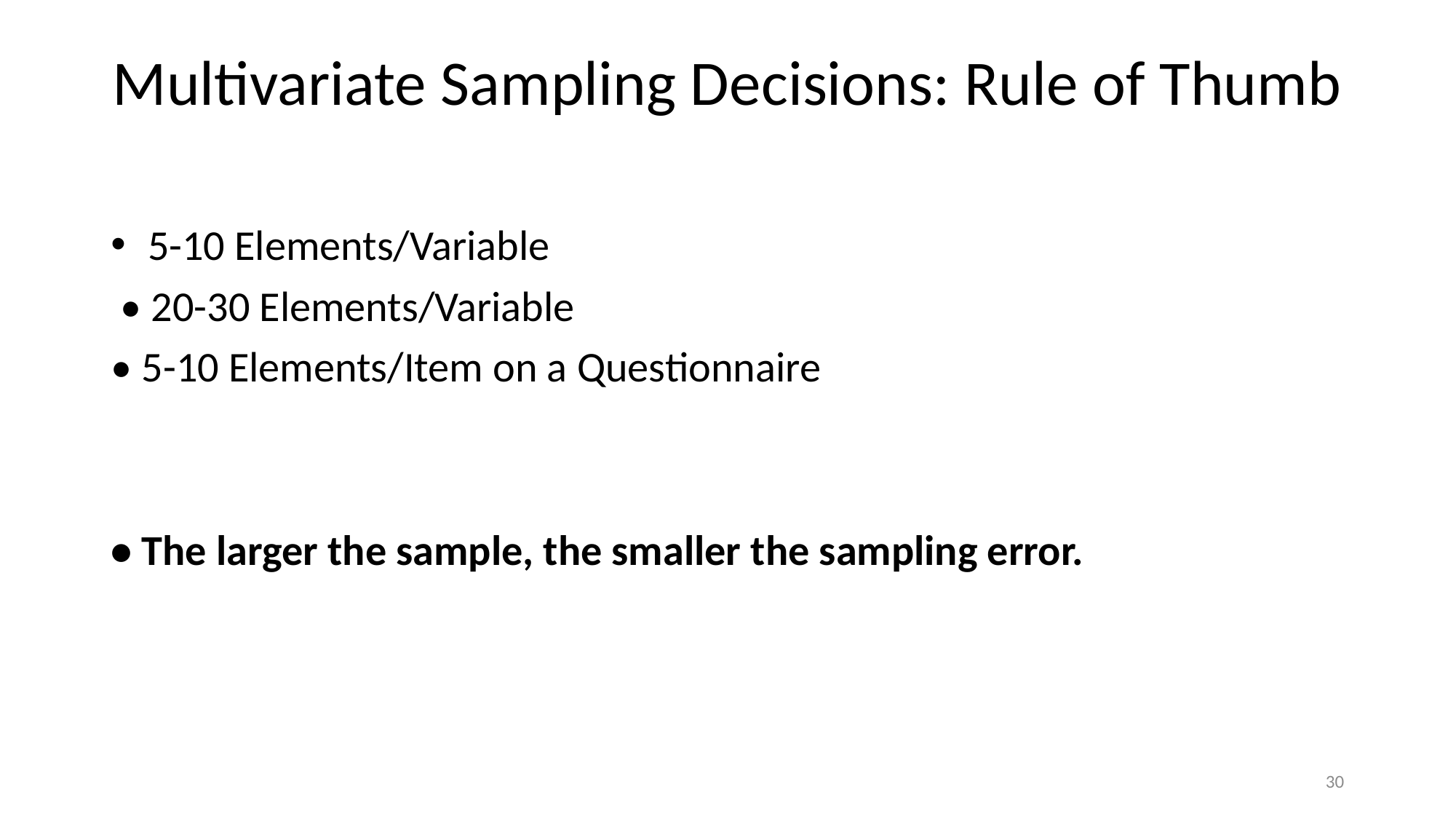

# Multivariate Sampling Decisions: Rule of Thumb
 5-10 Elements/Variable
 • 20-30 Elements/Variable
• 5-10 Elements/Item on a Questionnaire

• The larger the sample, the smaller the sampling error.

30